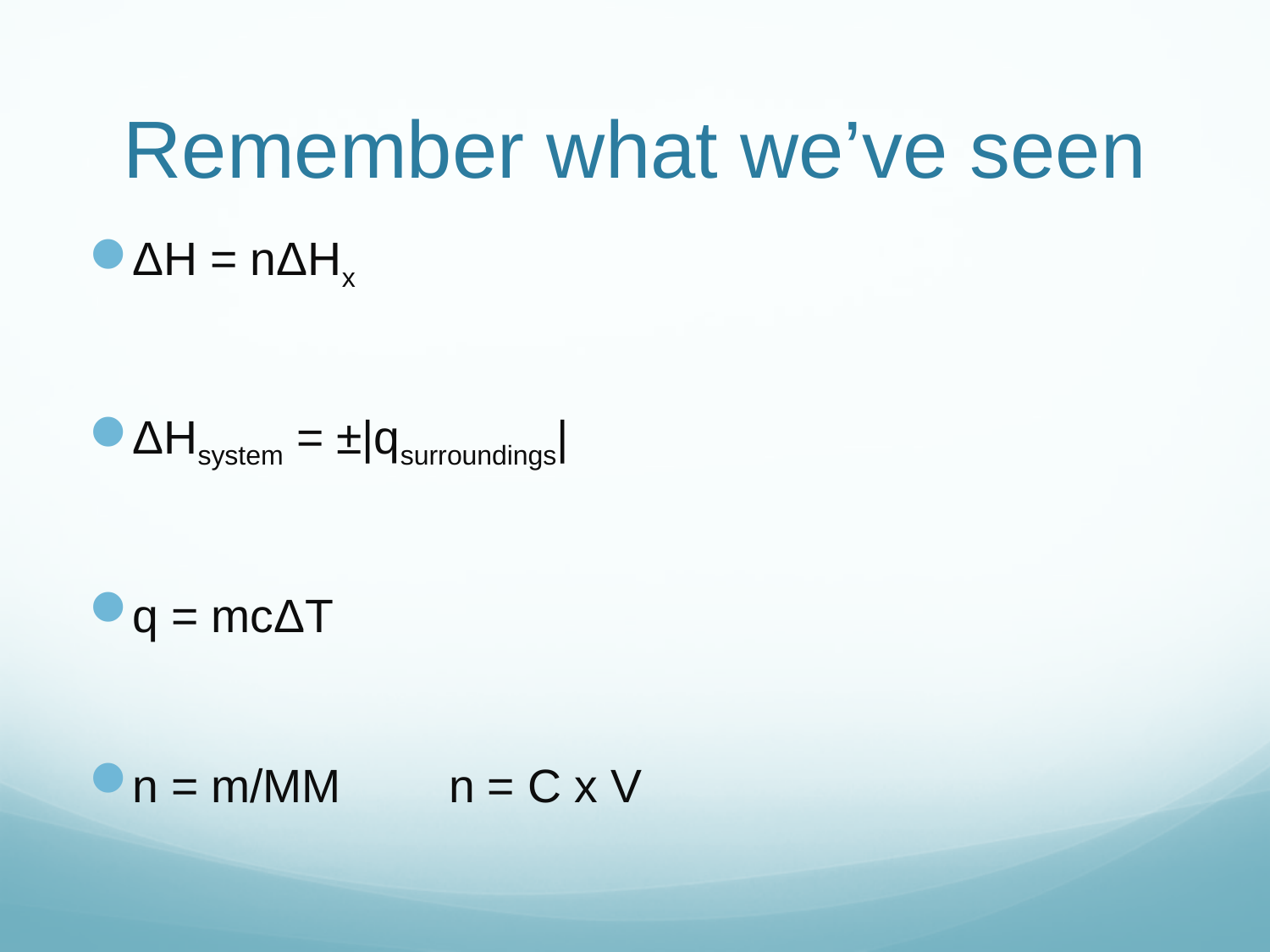

# Remember what we’ve seen
ΔH = nΔHx

ΔHsystem = ±|qsurroundings|

q = mcΔT

n = m/MM 		n = C x V